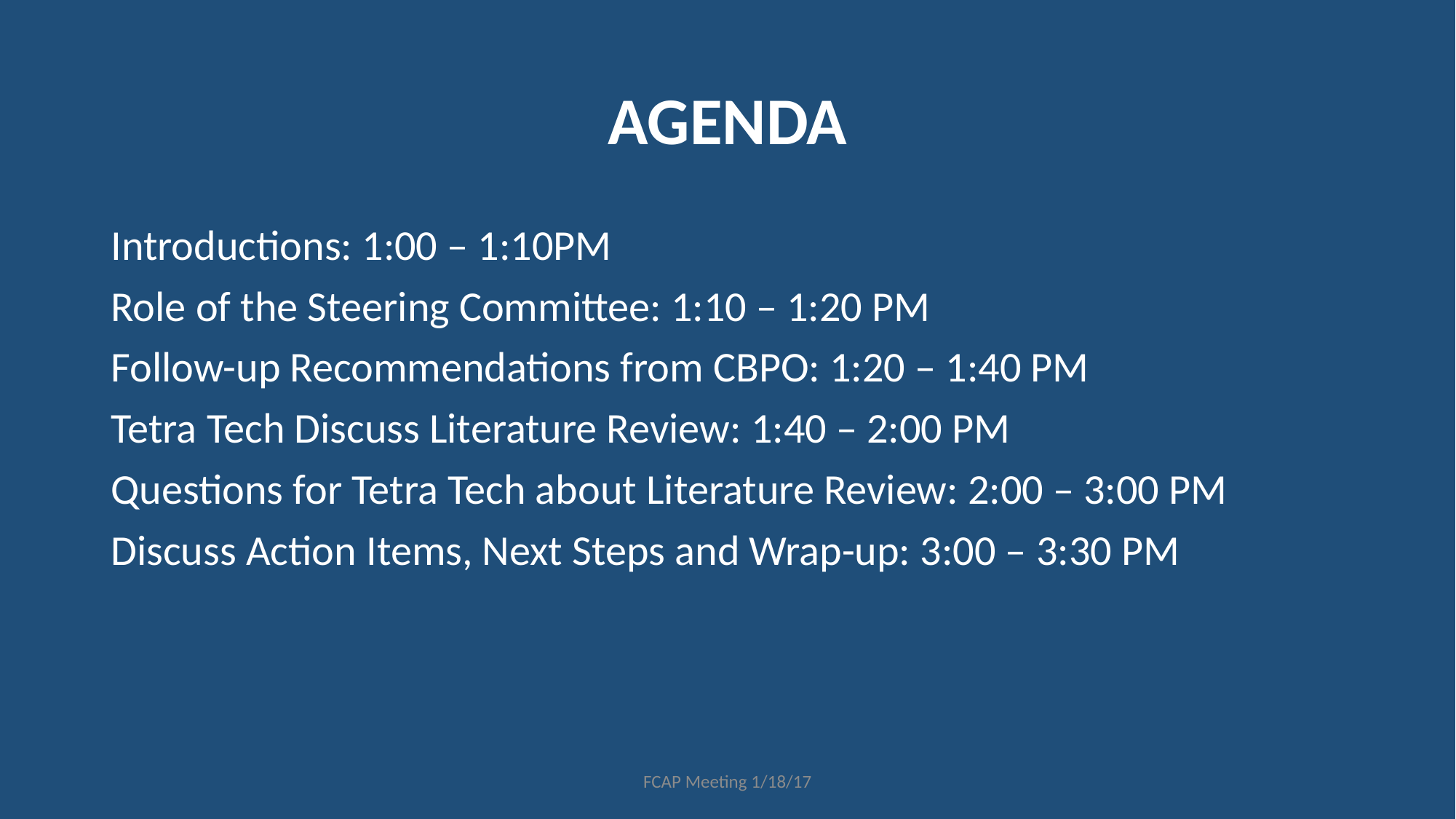

# AGENDA
Introductions: 1:00 – 1:10PM
Role of the Steering Committee: 1:10 – 1:20 PM
Follow-up Recommendations from CBPO: 1:20 – 1:40 PM
Tetra Tech Discuss Literature Review: 1:40 – 2:00 PM
Questions for Tetra Tech about Literature Review: 2:00 – 3:00 PM
Discuss Action Items, Next Steps and Wrap-up: 3:00 – 3:30 PM
FCAP Meeting 1/18/17